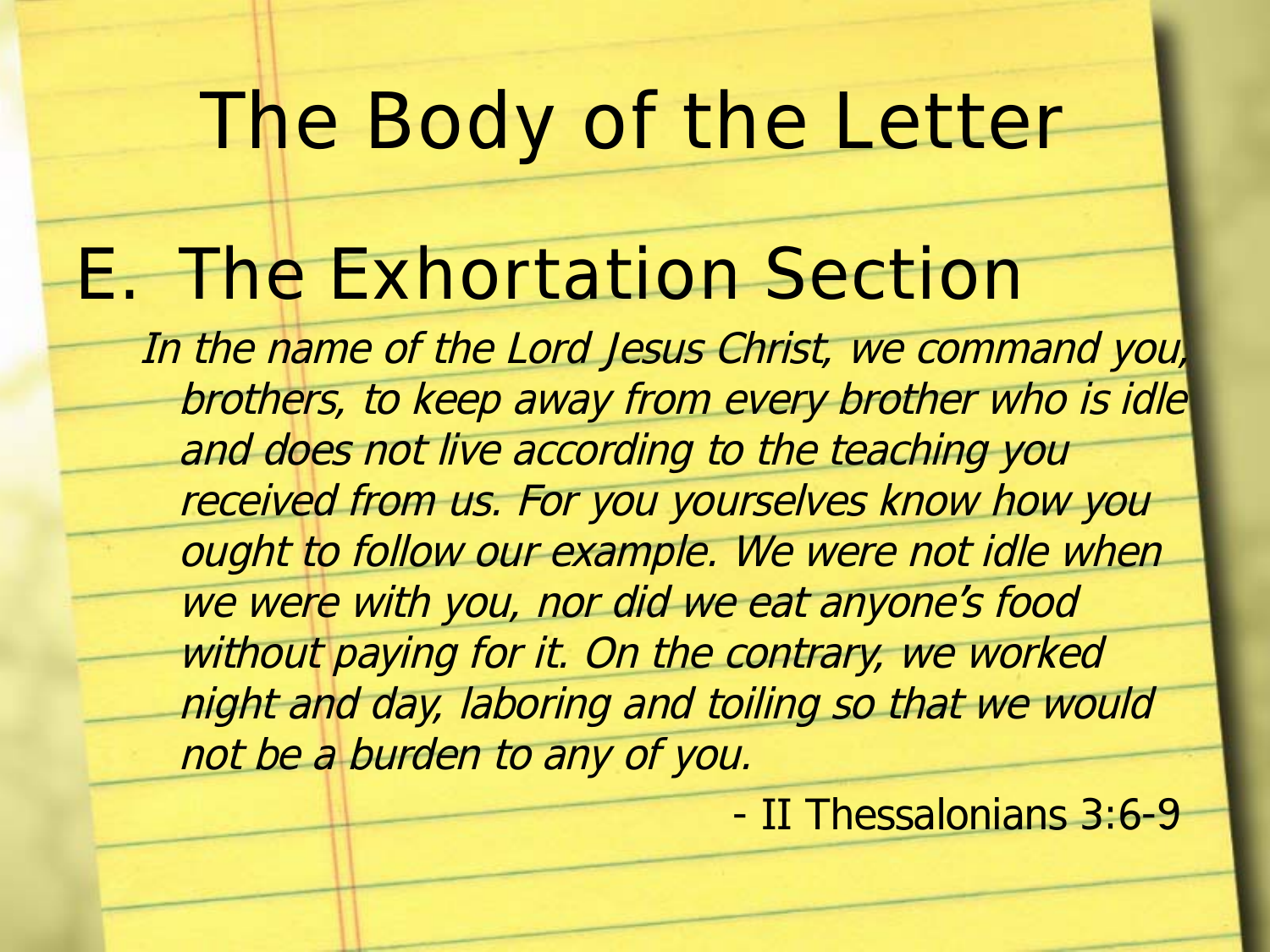

# The Body of the Letter
The Exhortation Section
In the name of the Lord Jesus Christ, we command you, brothers, to keep away from every brother who is idle and does not live according to the teaching you received from us. For you yourselves know how you ought to follow our example. We were not idle when we were with you, nor did we eat anyone’s food without paying for it. On the contrary, we worked night and day, laboring and toiling so that we would not be a burden to any of you.
- II Thessalonians 3:6-9